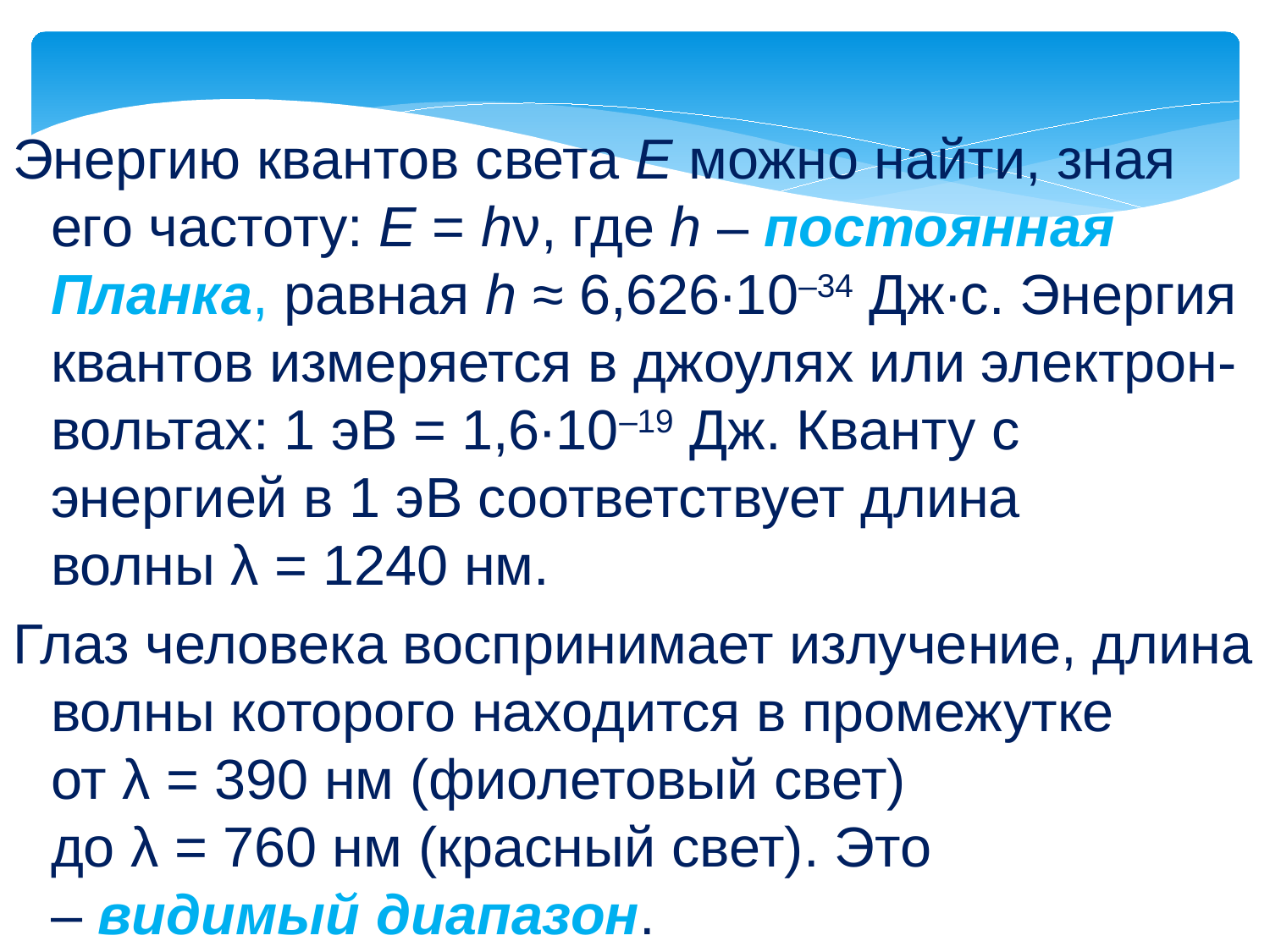

Энергию квантов света E можно найти, зная его частоту: E = hν, где h – постоянная Планка, равная h ≈ 6,626∙10–34 Дж∙с. Энергия квантов измеряется в джоулях или электрон-вольтах: 1 эВ = 1,6∙10–19 Дж. Кванту с энергией в 1 эВ соответствует длина волны λ = 1240 нм.
Глаз человека воспринимает излучение, длина волны которого находится в промежутке от λ = 390 нм (фиолетовый свет) до λ = 760 нм (красный свет). Это – видимый диапазон.